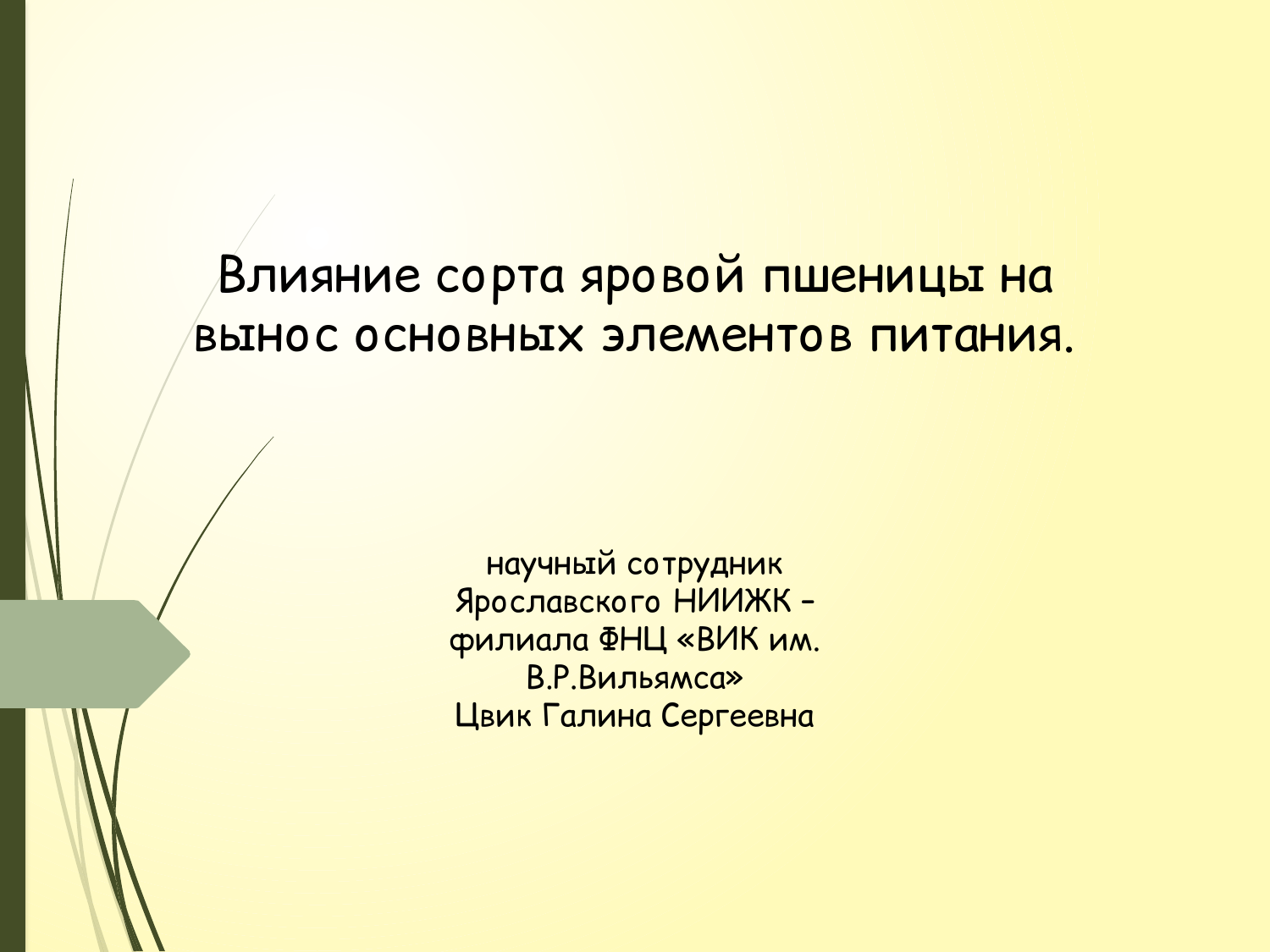

Влияние сорта яровой пшеницы на вынос основных элементов питания.
научный сотрудник
Ярославского НИИЖК – филиала ФНЦ «ВИК им. В.Р.Вильямса»
Цвик Галина Сергеевна
#